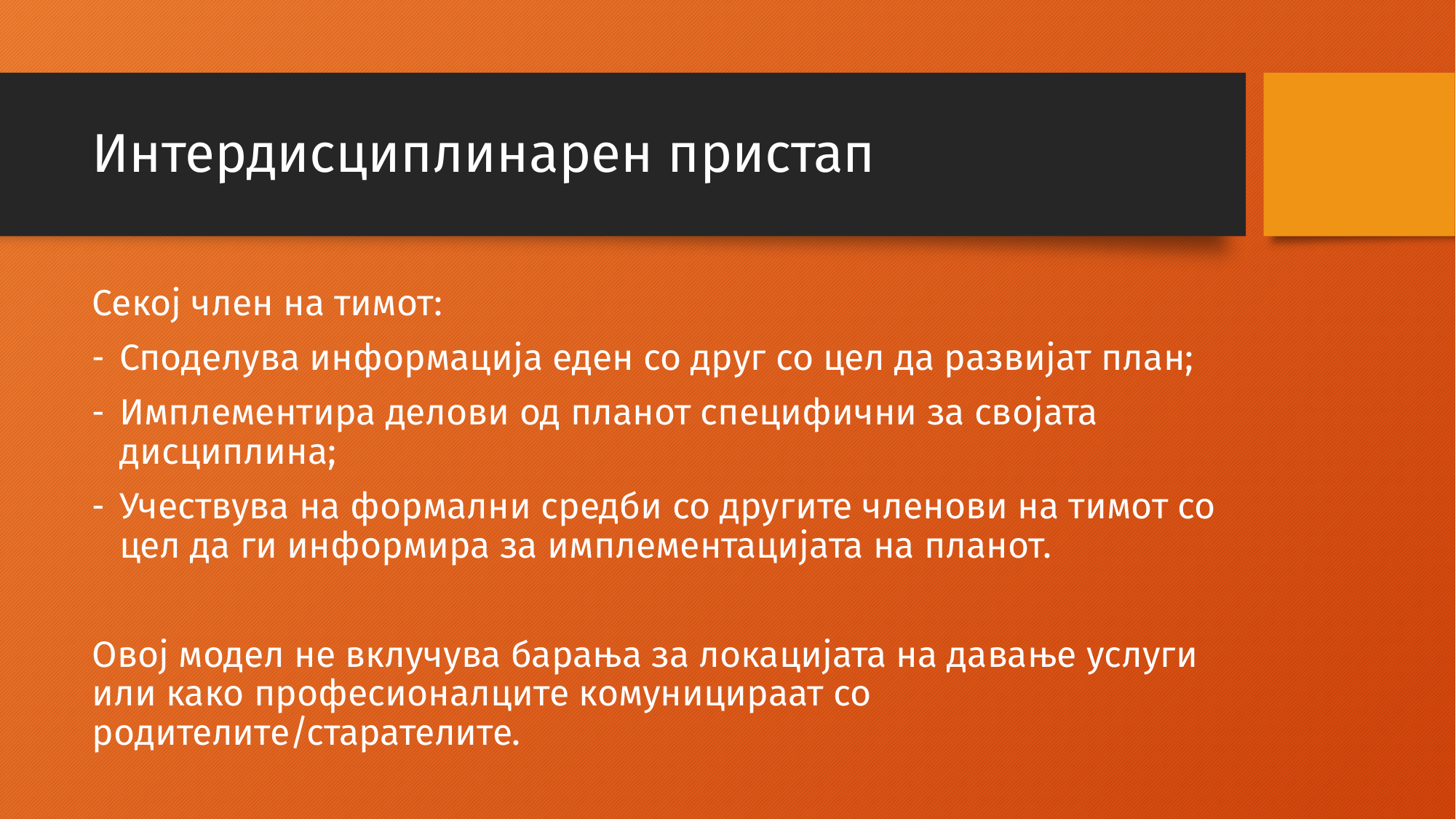

# Интердисциплинарен пристап
Секој член на тимот:
Споделува информација еден со друг со цел да развијат план;
Имплементира делови од планот специфични за својата дисциплина;
Учествува на формални средби со другите членови на тимот со цел да ги информира за имплементацијата на планот.

Овој модел не вклучува барања за локацијата на давање услуги или како професионалците комуницираат со родителите/старателите.